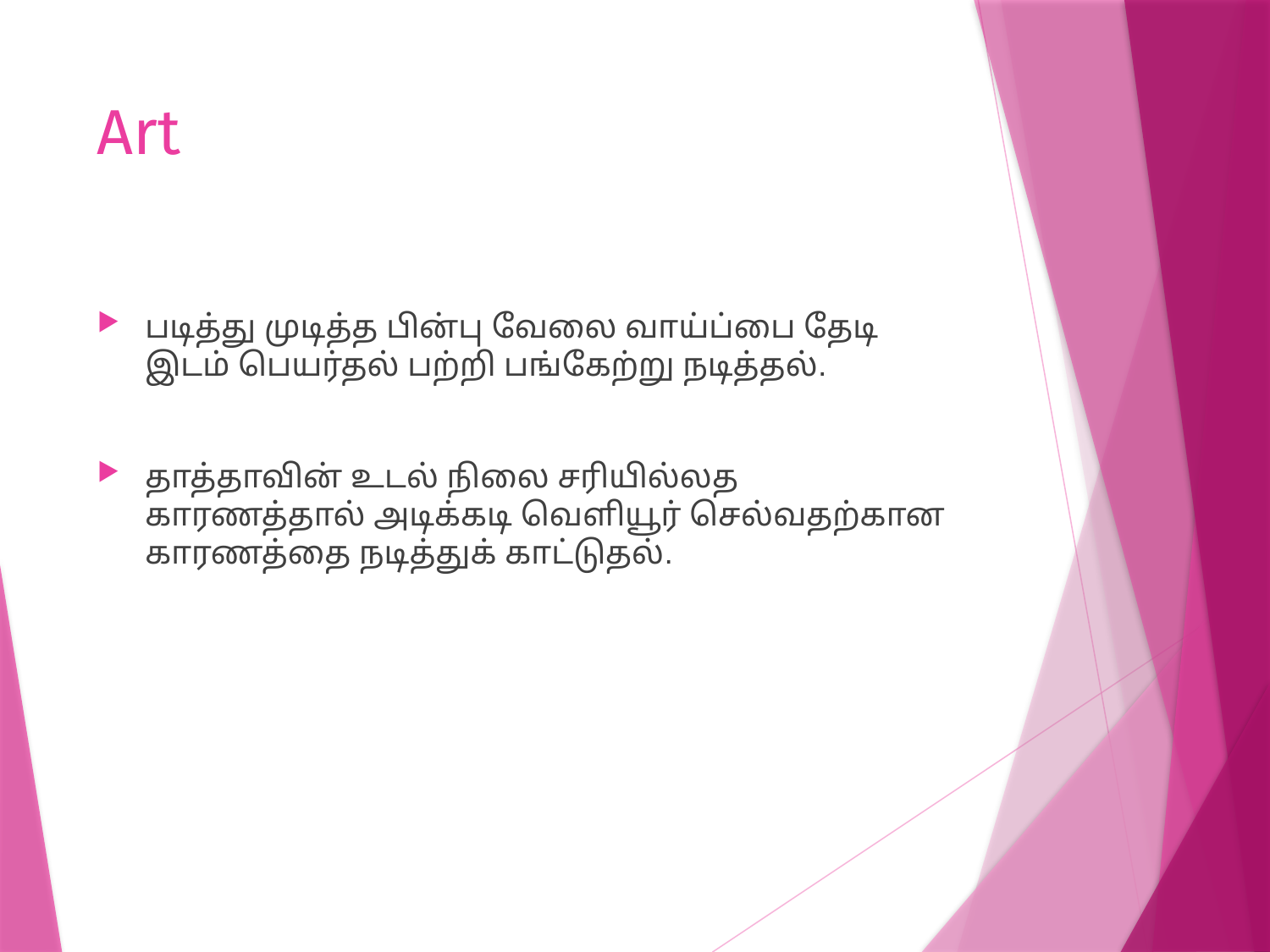

# Art
படித்து முடித்த பின்பு வேலை வாய்ப்பை தேடி   இடம் பெயர்தல் பற்றி பங்கேற்று நடித்தல்.

தாத்தாவின் உடல் நிலை சரியில்லத காரணத்தால் அடிக்கடி வெளியூர் செல்வதற்கான காரணத்தை நடித்துக் காட்டுதல்.